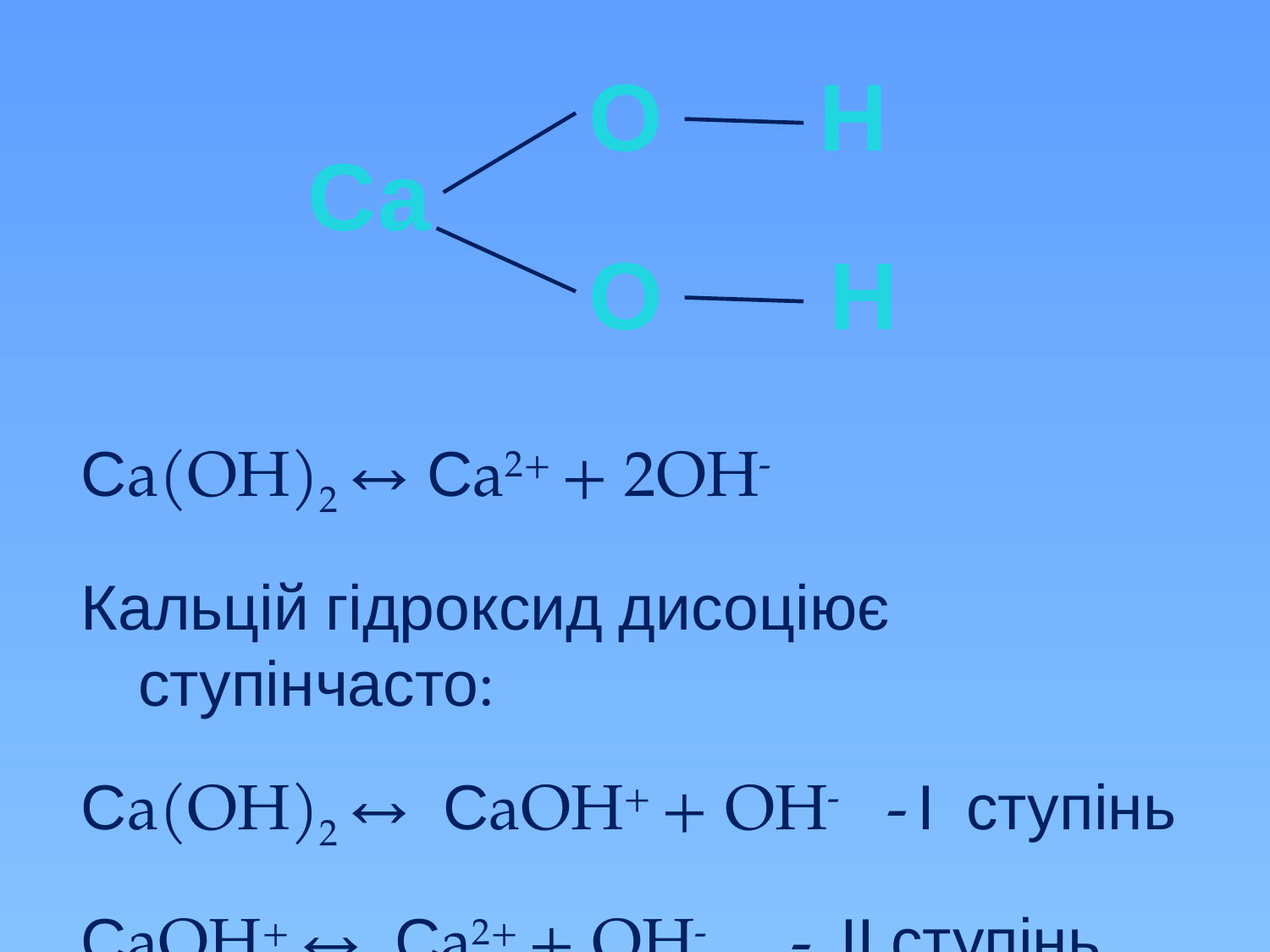

О
Н
Са
О
Н
Сa(OH)2 ↔ Сa2+ + 2OH-

Кальцій гідроксид дисоціює ступінчасто:

Сa(OH)2 ↔  СaOH+ + OH-     - І  ступінь

СaOH+ ↔  Сa2+ + OH-         -   ІІ ступінь